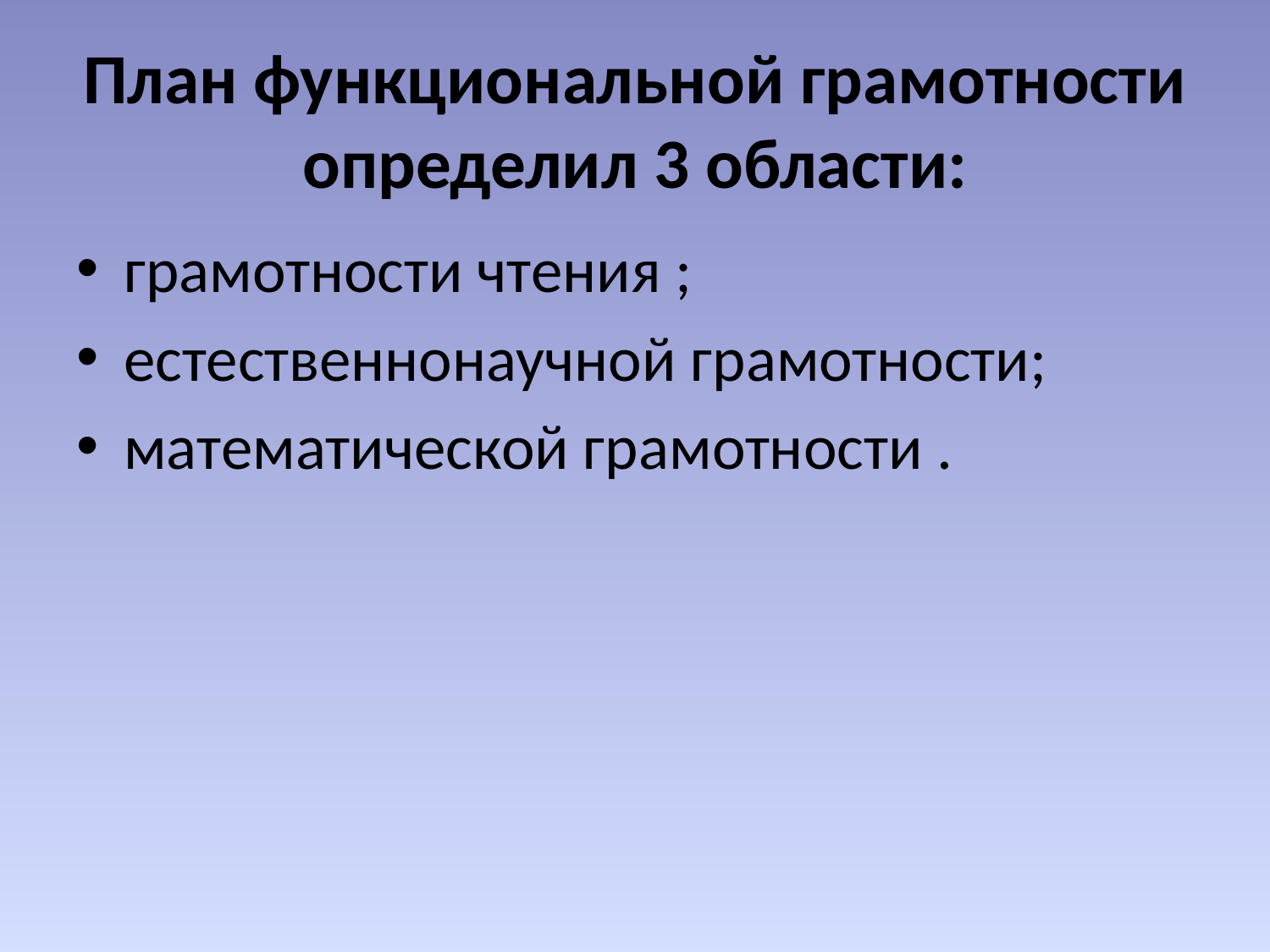

# План функциональной грамотности определил 3 области:
грамотности чтения ;
естественнонаучной грамотности;
математической грамотности .